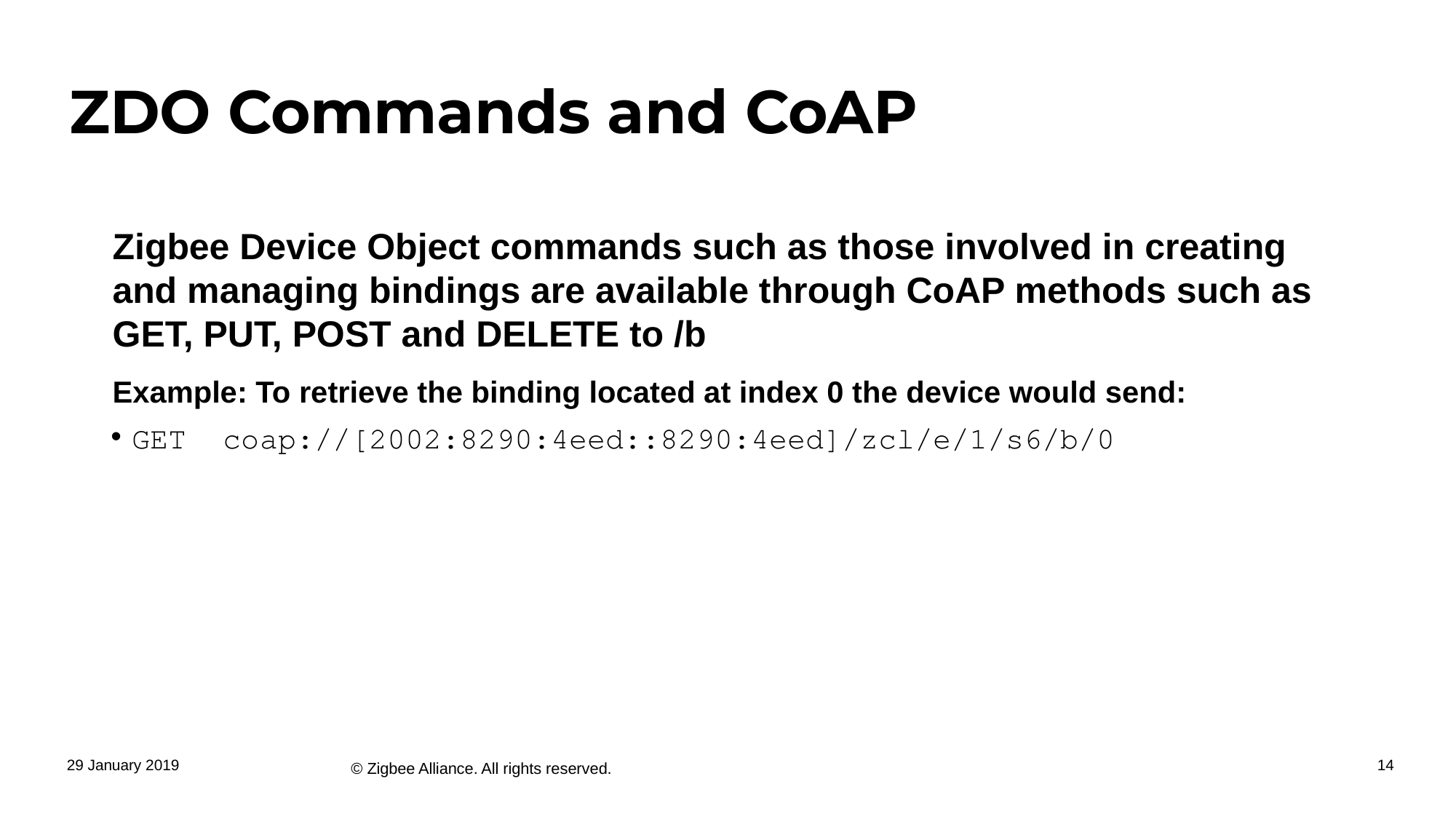

# ZDO Commands and CoAP
Zigbee Device Object commands such as those involved in creating and managing bindings are available through CoAP methods such as GET, PUT, POST and DELETE to /b
Example: To retrieve the binding located at index 0 the device would send:
GET  coap://[2002:8290:4eed::8290:4eed]/zcl/e/1/s6/b/0